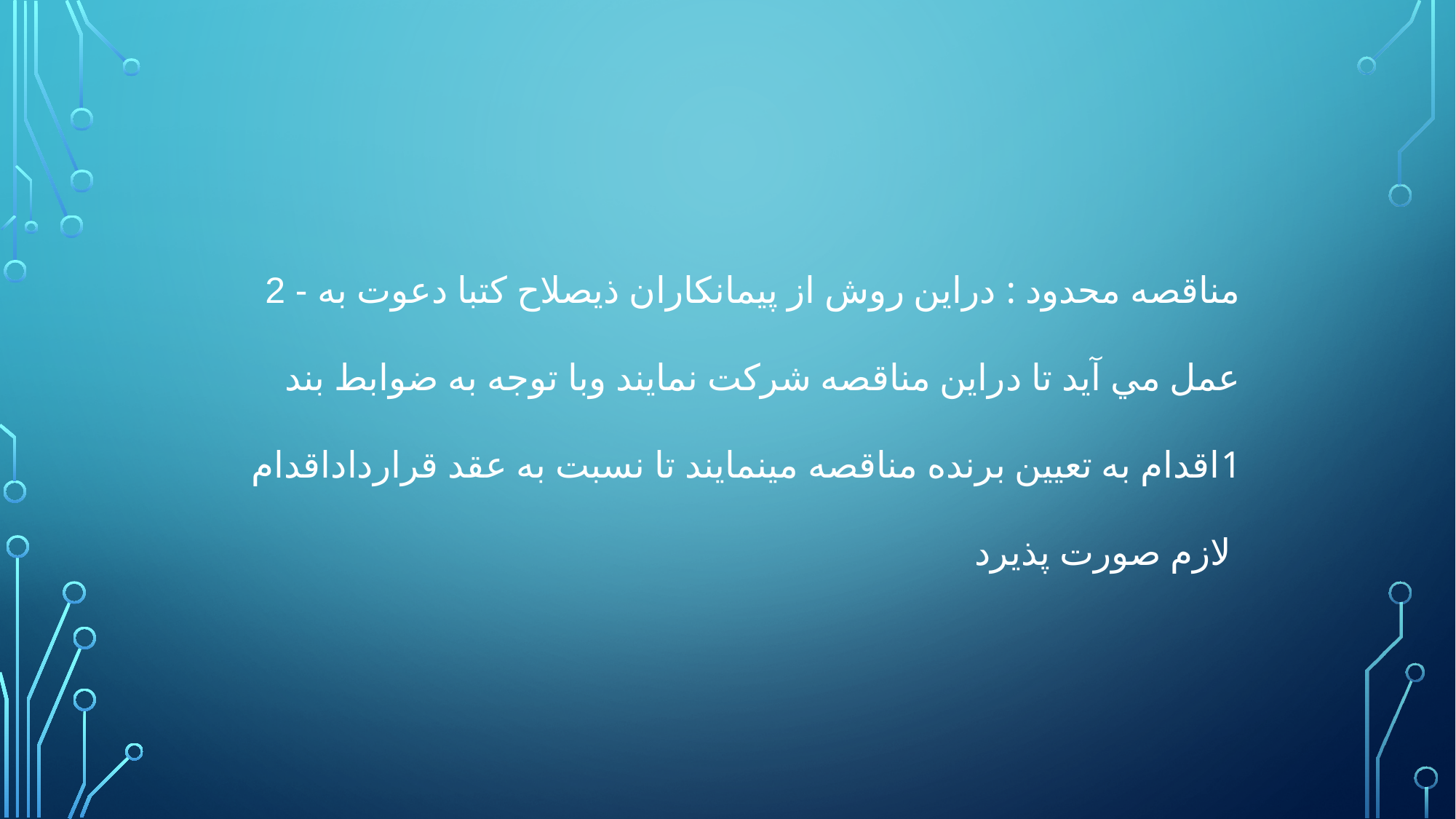

2 - مناقصه محدود : دراين روش از پيمانكاران ذيصلاح كتبا دعوت به عمل مي آيد تا دراين مناقصه شركت نمايند وبا توجه به ضوابط بند  1اقدام به تعيين برنده مناقصه مينمايند تا نسبت به عقد قرارداداقدام لازم صورت پذيرد